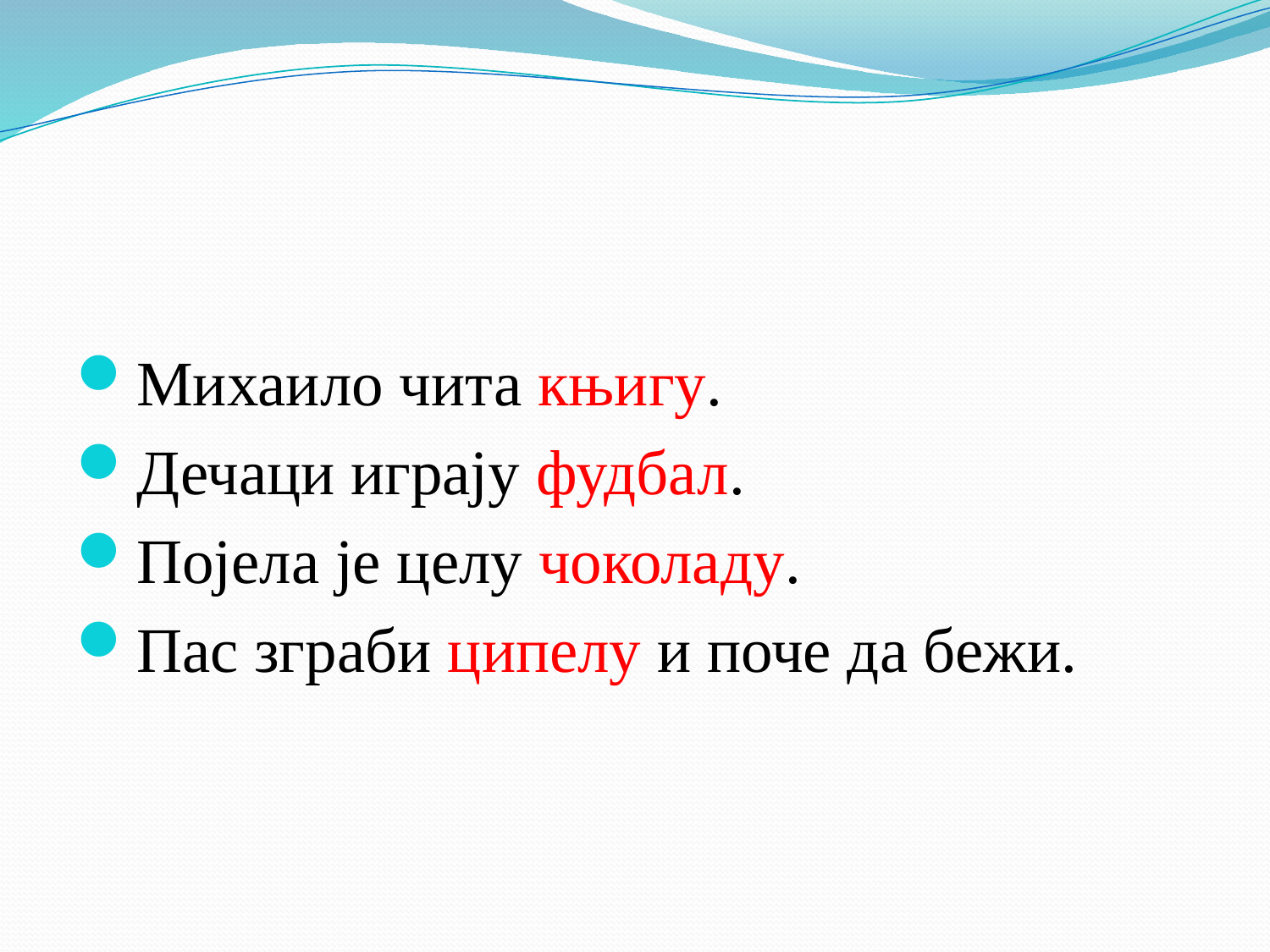

#

Михаило чита књигу.
Дечаци играју фудбал.
Појела је целу чоколаду.
Пас зграби ципелу и поче да бежи.